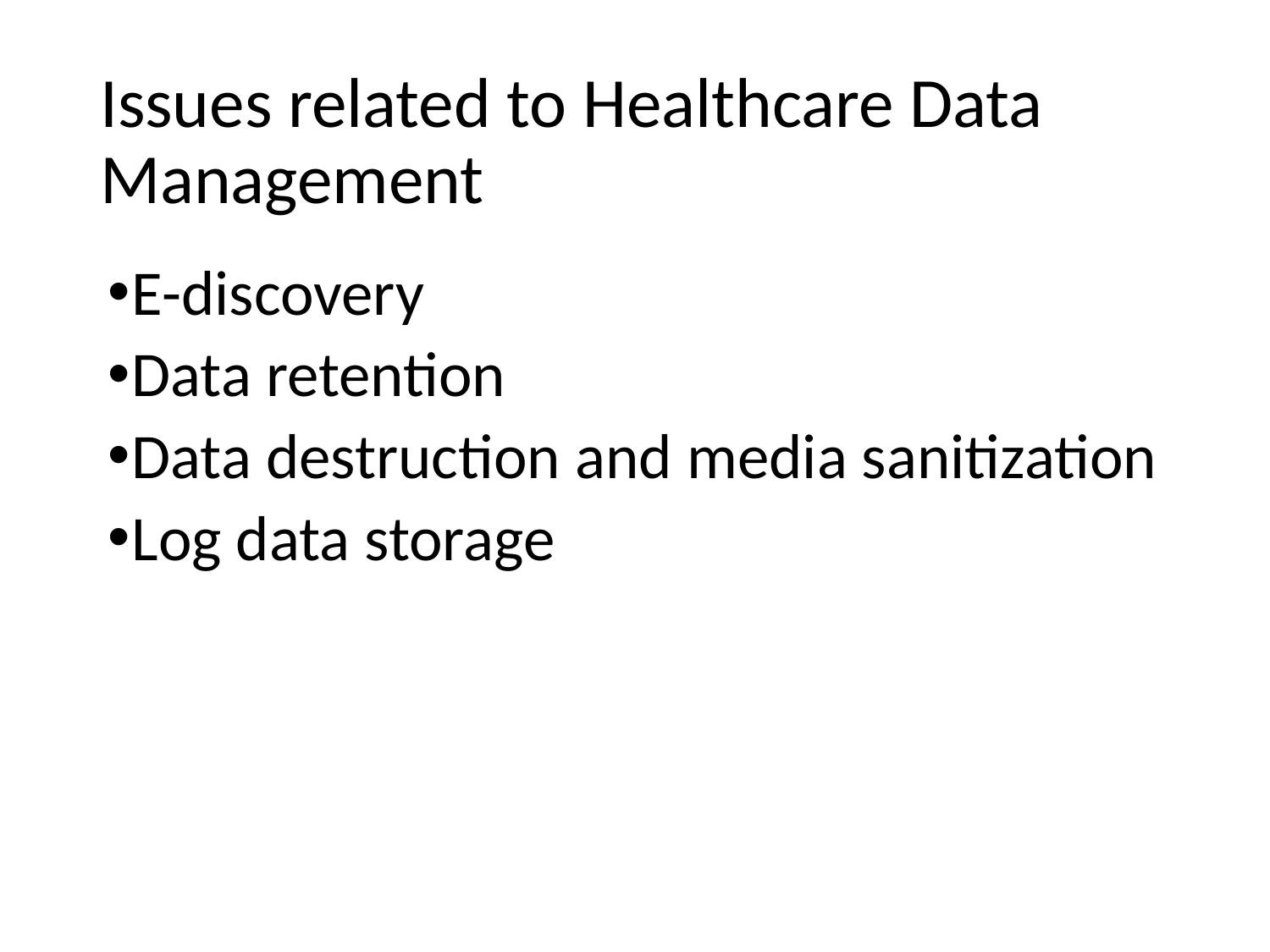

# Issues related to Healthcare Data Management
E-discovery
Data retention
Data destruction and media sanitization
Log data storage